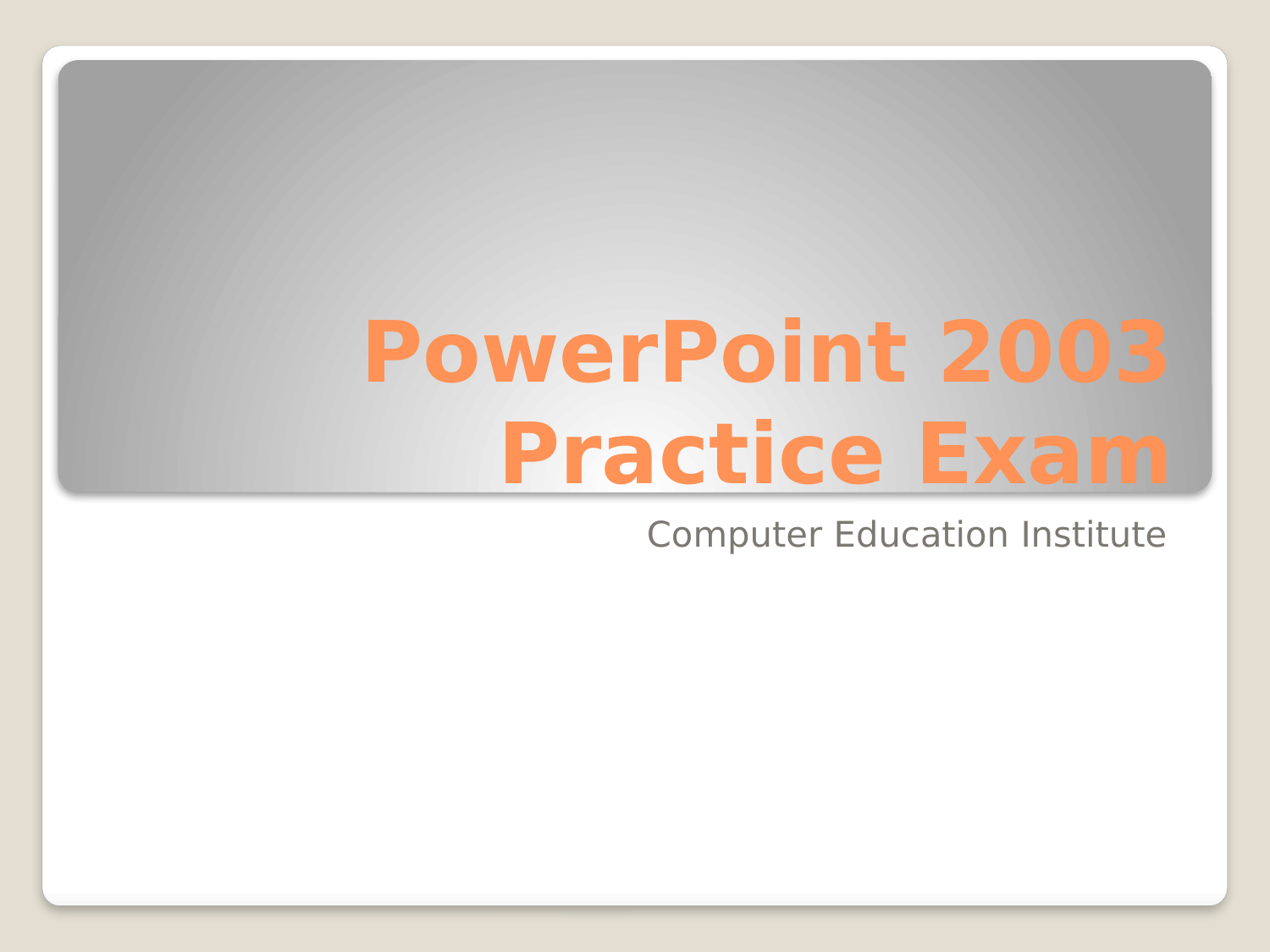

# PowerPoint 2003 Practice Exam
Computer Education Institute